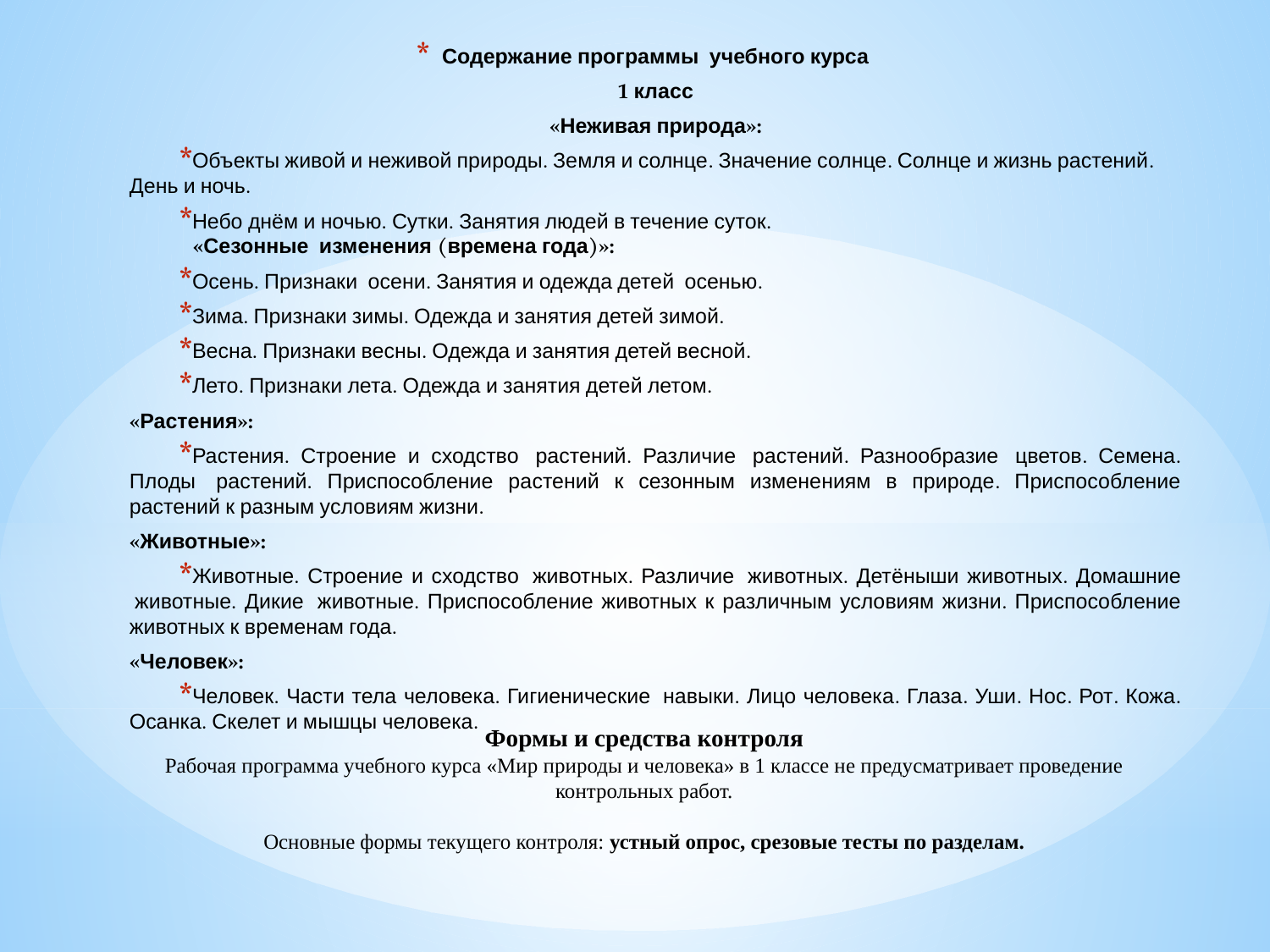

Содержание программы  учебного курса
1 класс
«Неживая природа»:
Объекты живой и неживой природы. Земля и солнце. Значение солнце. Солнце и жизнь растений. День и ночь.
Небо днём и ночью. Сутки. Занятия людей в течение суток.                                                                                          «Сезонные  изменения (времена года)»:
Осень. Признаки  осени. Занятия и одежда детей  осенью.
Зима. Признаки зимы. Одежда и занятия детей зимой.
Весна. Признаки весны. Одежда и занятия детей весной.
Лето. Признаки лета. Одежда и занятия детей летом.
«Растения»:
Растения. Строение и сходство  растений. Различие  растений. Разнообразие  цветов. Семена. Плоды  растений. Приспособление растений к сезонным изменениям в природе. Приспособление растений к разным условиям жизни.
«Животные»:
Животные. Строение и сходство  животных. Различие  животных. Детёныши животных. Домашние  животные. Дикие  животные. Приспособление животных к различным условиям жизни. Приспособление животных к временам года.
«Человек»:
Человек. Части тела человека. Гигиенические  навыки. Лицо человека. Глаза. Уши. Нос. Рот. Кожа. Осанка. Скелет и мышцы человека.

# Формы и средства контроля Рабочая программа учебного курса «Мир природы и человека» в 1 классе не предусматривает проведение контрольных работ. Основные формы текущего контроля: устный опрос, срезовые тесты по разделам.